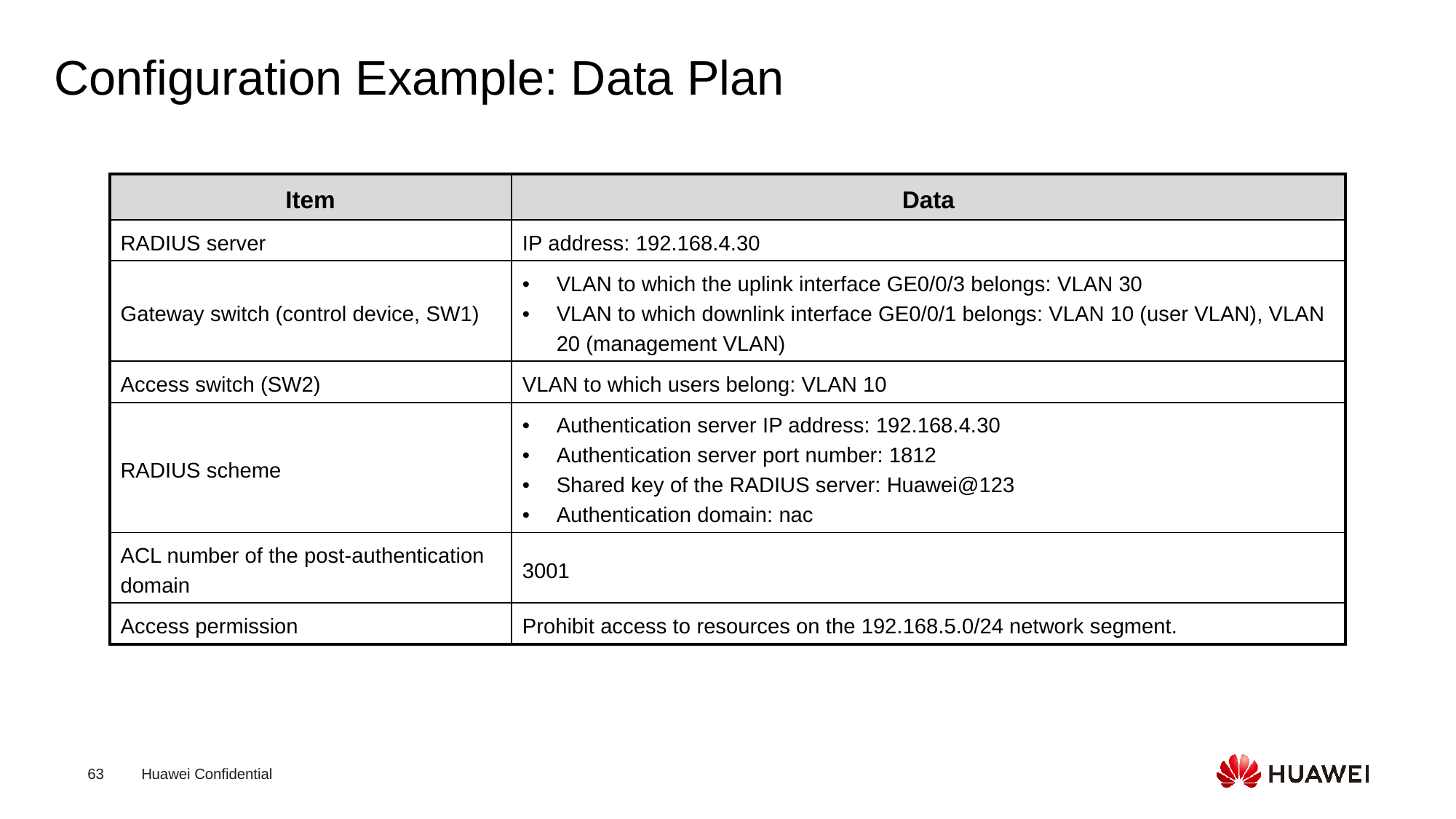

# Configuration Example: Data Plan
| Item | Data |
| --- | --- |
| RADIUS server | IP address: 192.168.4.30 |
| Gateway switch (control device, SW1) | VLAN to which the uplink interface GE0/0/3 belongs: VLAN 30 VLAN to which downlink interface GE0/0/1 belongs: VLAN 10 (user VLAN), VLAN 20 (management VLAN) |
| Access switch (SW2) | VLAN to which users belong: VLAN 10 |
| RADIUS scheme | Authentication server IP address: 192.168.4.30 Authentication server port number: 1812 Shared key of the RADIUS server: Huawei@123 Authentication domain: nac |
| ACL number of the post-authentication domain | 3001 |
| Access permission | Prohibit access to resources on the 192.168.5.0/24 network segment. |